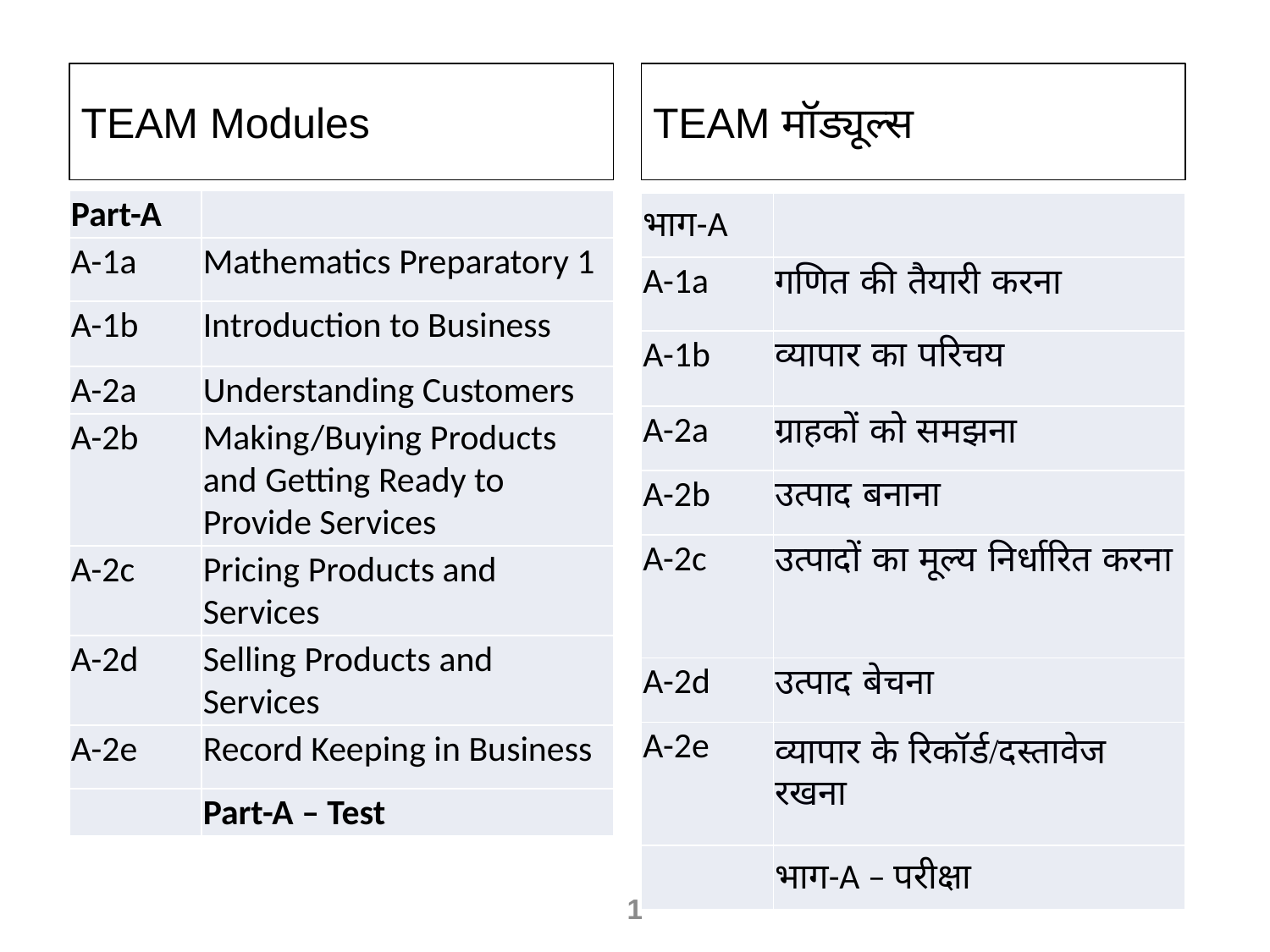

TEAM Modules
TEAM मॉड्यूल्स
| Part-A |  |
| --- | --- |
| A-1a | Mathematics Preparatory 1 |
| A-1b | Introduction to Business |
| A-2a | Understanding Customers |
| A-2b | Making/Buying Products and Getting Ready to Provide Services |
| A-2c | Pricing Products and Services |
| A-2d | Selling Products and Services |
| A-2e | Record Keeping in Business |
|  | Part-A – Test |
| भाग-A |  |
| --- | --- |
| A-1a | गणि‍त की तैयारी करना |
| A-1b | व्यापार का परिचय |
| A-2a | ग्राहकों को समझना |
| A-2b | उत्पाद बनाना |
| A-2c | उत्पादों का मूल्य निर्धारित करना |
| A-2d | उत्पाद बेचना |
| A-2e | व्यापार के रिकॉर्ड/दस्तावेज रखना |
|  | भाग-A – परीक्षा |
1